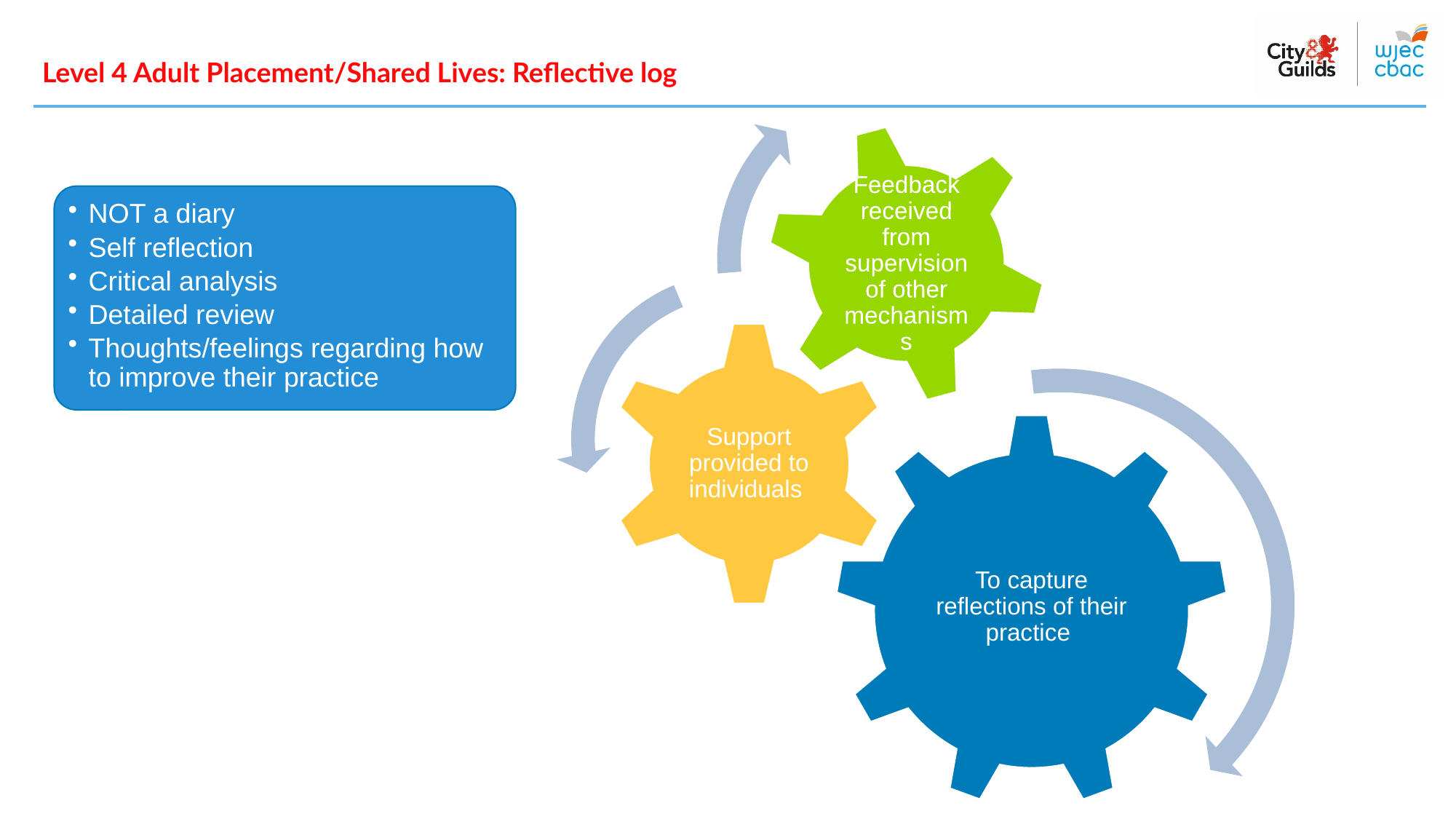

Level 4 Adult Placement/Shared Lives: Reflective log
To capture reflections of their practice
Support provided to individuals
Feedback received from supervision of other mechanisms

NOT a diary
Self reflection
Critical analysis
Detailed review
Thoughts/feelings regarding how to improve their practice